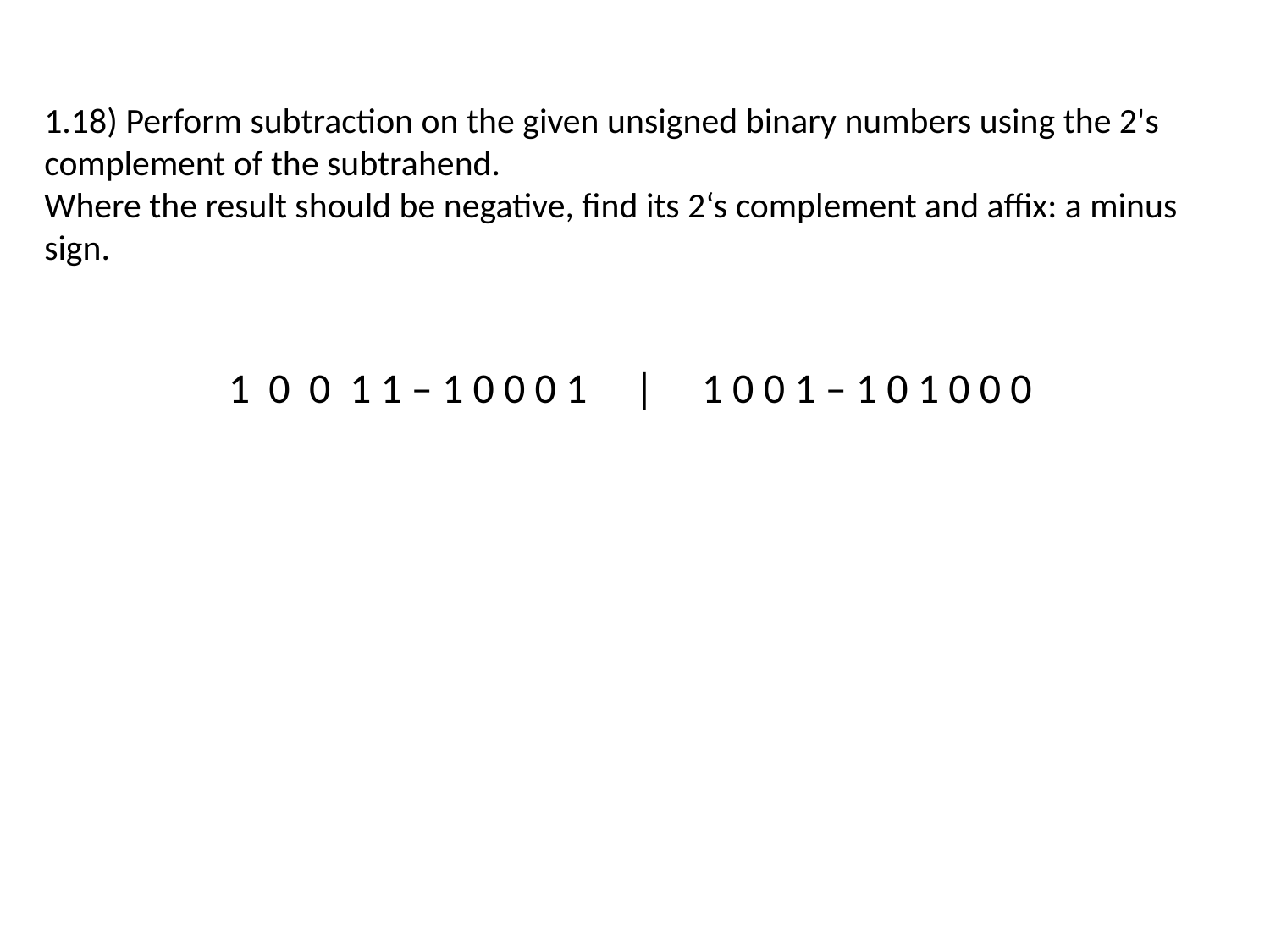

1.18) Perform subtraction on the given unsigned binary numbers using the 2's complement of the subtrahend.
Where the result should be negative, find its 2‘s complement and affix: a minus sign.

	      1  0  0  1 1 – 1 0 0 0 1     |     1 0 0 1 – 1 0 1 0 0 0